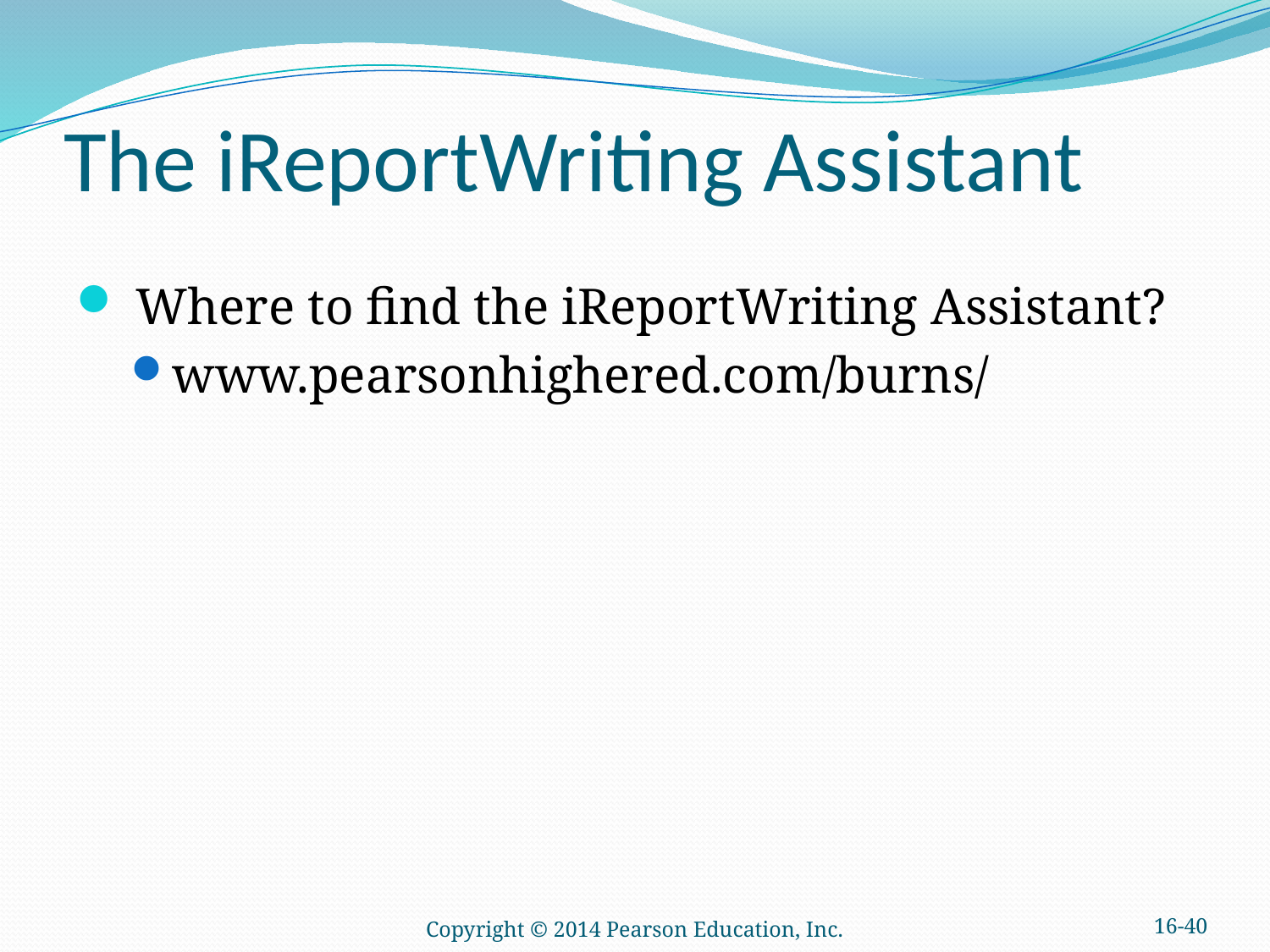

# The iReportWriting Assistant
 Where to find the iReportWriting Assistant?
www.pearsonhighered.com/burns/